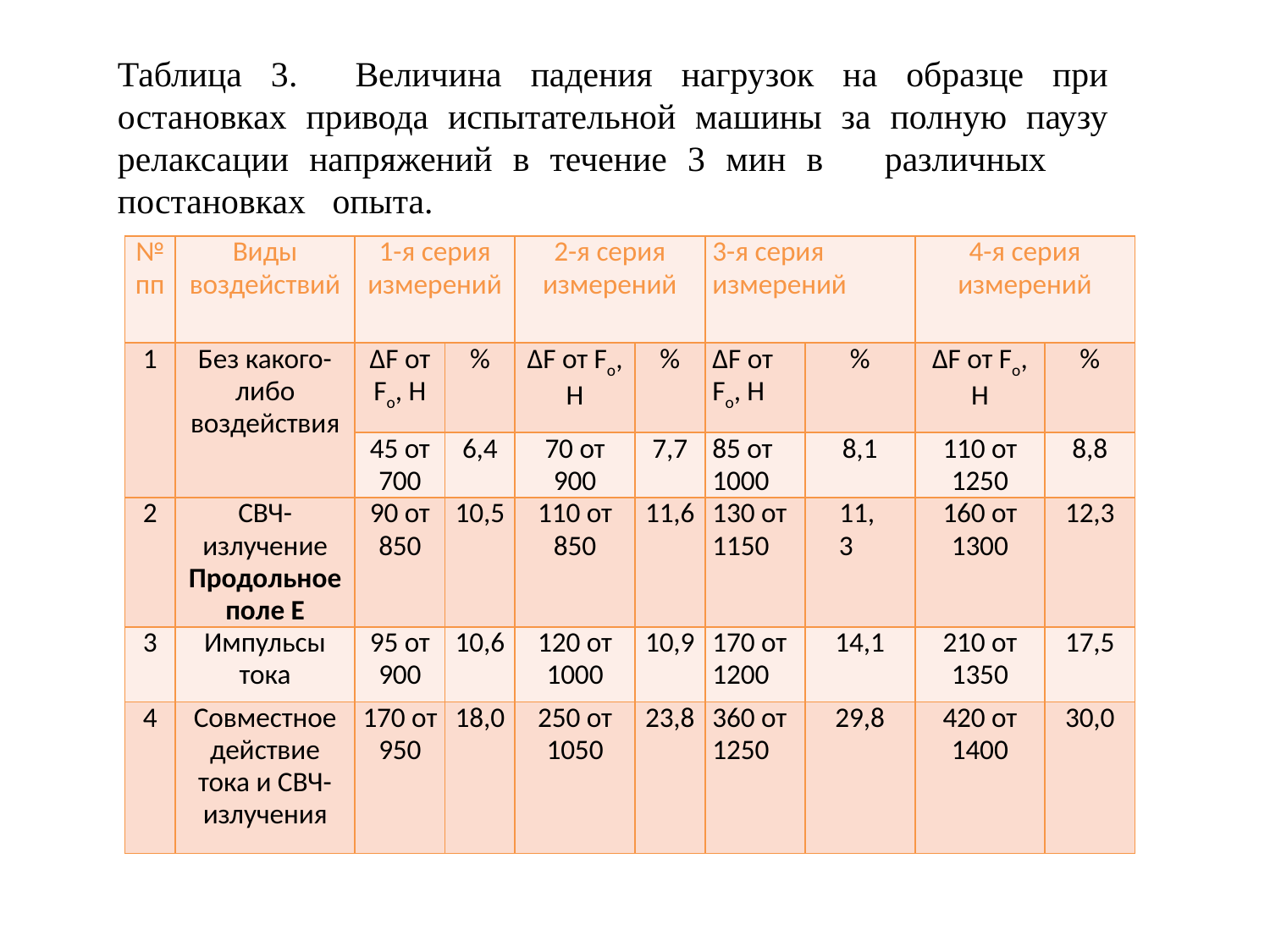

# Таблица 3.  Величина падения нагрузок на образце при остановках привода испытательной машины за полную паузу релаксации напряжений в течение 3 мин в   различных    постановках   опыта.
| № пп | Виды воздействий | 1-я серия измерений |  | 2-я серия измерений |  | 3-я серия измерений |  | 4-я серия измерений |  |
| --- | --- | --- | --- | --- | --- | --- | --- | --- | --- |
| 1 | Без какого-либо воздействия | ΔF от Fо, Н | % | ΔF от Fо, Н | % | ΔF от Fо, Н | % | ΔF от Fо, Н | % |
|  |  | 45 от 700 | 6,4 | 70 от 900 | 7,7 | 85 от 1000 | 8,1 | 110 от 1250 | 8,8 |
| 2 | СВЧ-излучение Продольное поле Е | 90 от 850 | 10,5 | 110 от 850 | 11,6 | 130 от 1150 | 11,3 | 160 от 1300 | 12,3 |
| 3 | Импульсы тока | 95 от 900 | 10,6 | 120 от 1000 | 10,9 | 170 от 1200 | 14,1 | 210 от 1350 | 17,5 |
| 4 | Совместное действие тока и СВЧ-излучения | 170 от 950 | 18,0 | 250 от 1050 | 23,8 | 360 от 1250 | 29,8 | 420 от 1400 | 30,0 |